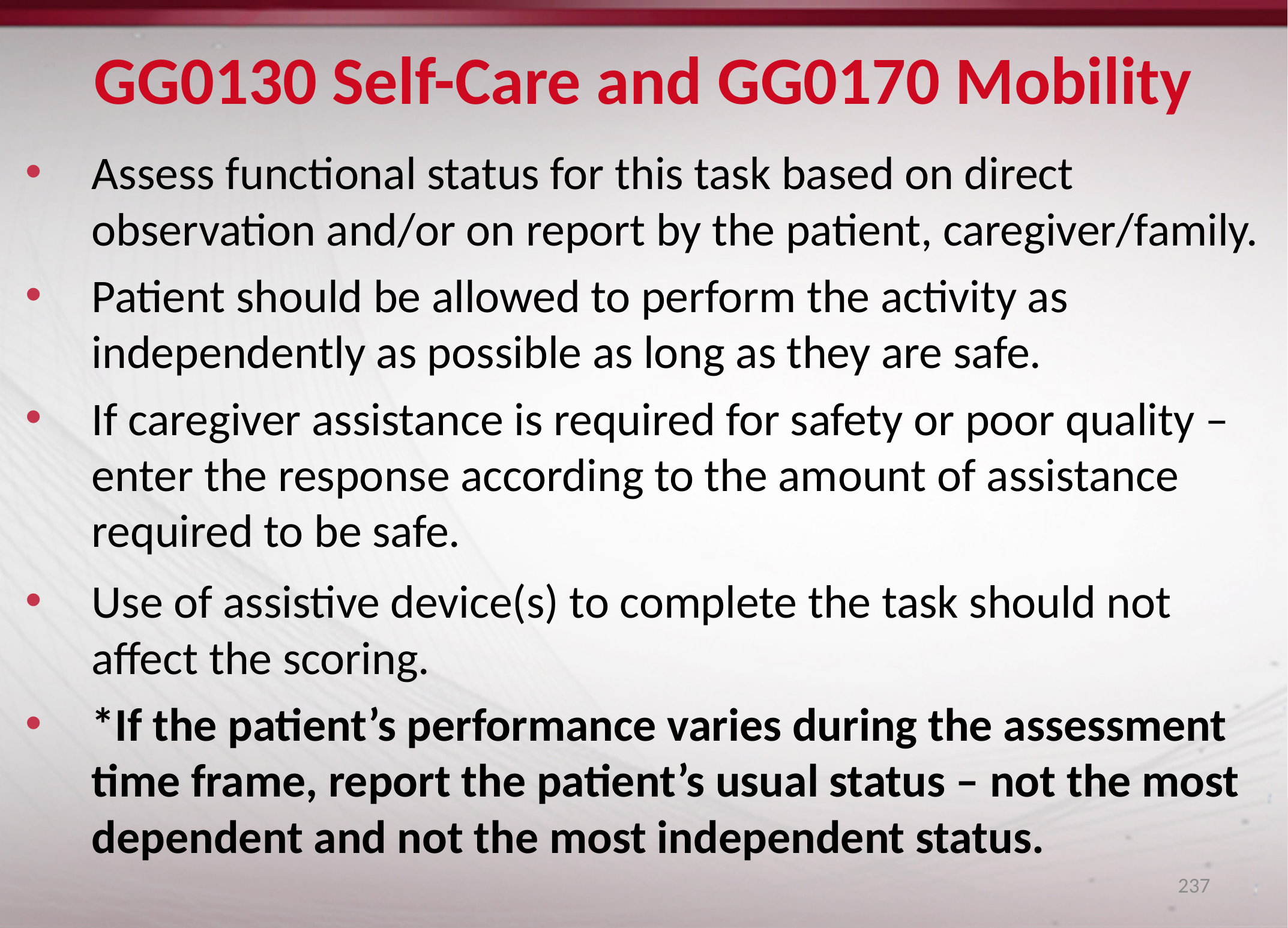

# GG0130 Self-Care and GG0170 Mobility

Assess functional status for this task based on direct observation and/or on report by the patient, caregiver/family.

Patient should be allowed to perform the activity as independently as possible as long as they are safe.

If caregiver assistance is required for safety or poor quality – enter the response according to the amount of assistance required to be safe.

Use of assistive device(s) to complete the task should not affect the scoring.

*If the patient’s performance varies during the assessment time frame, report the patient’s usual status – not the most dependent and not the most independent status.
237